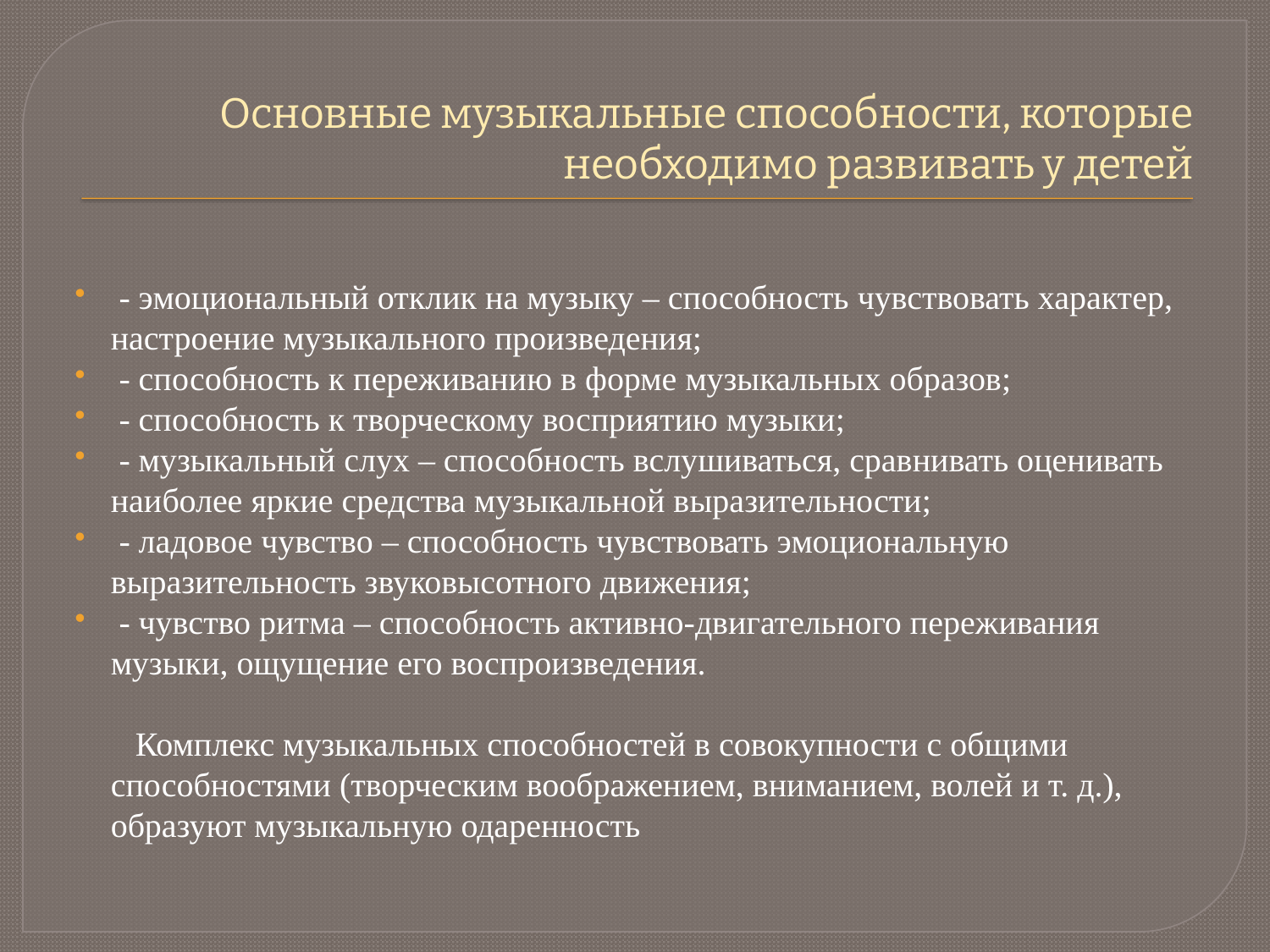

# Основные музыкальные способности, которые необходимо развивать у детей

 - эмоциональный отклик на музыку – способность чувствовать характер, настроение музыкального произведения;
 - способность к переживанию в форме музыкальных образов;
 - способность к творческому восприятию музыки;
 - музыкальный слух – способность вслушиваться, сравнивать оценивать наиболее яркие средства музыкальной выразительности;
 - ладовое чувство – способность чувствовать эмоциональную выразительность звуковысотного движения;
 - чувство ритма – способность активно-двигательного переживания музыки, ощущение его воспроизведения.

       Комплекс музыкальных способностей в совокупности с общими способностями (творческим воображением, вниманием, волей и т. д.), образуют музыкальную одаренность